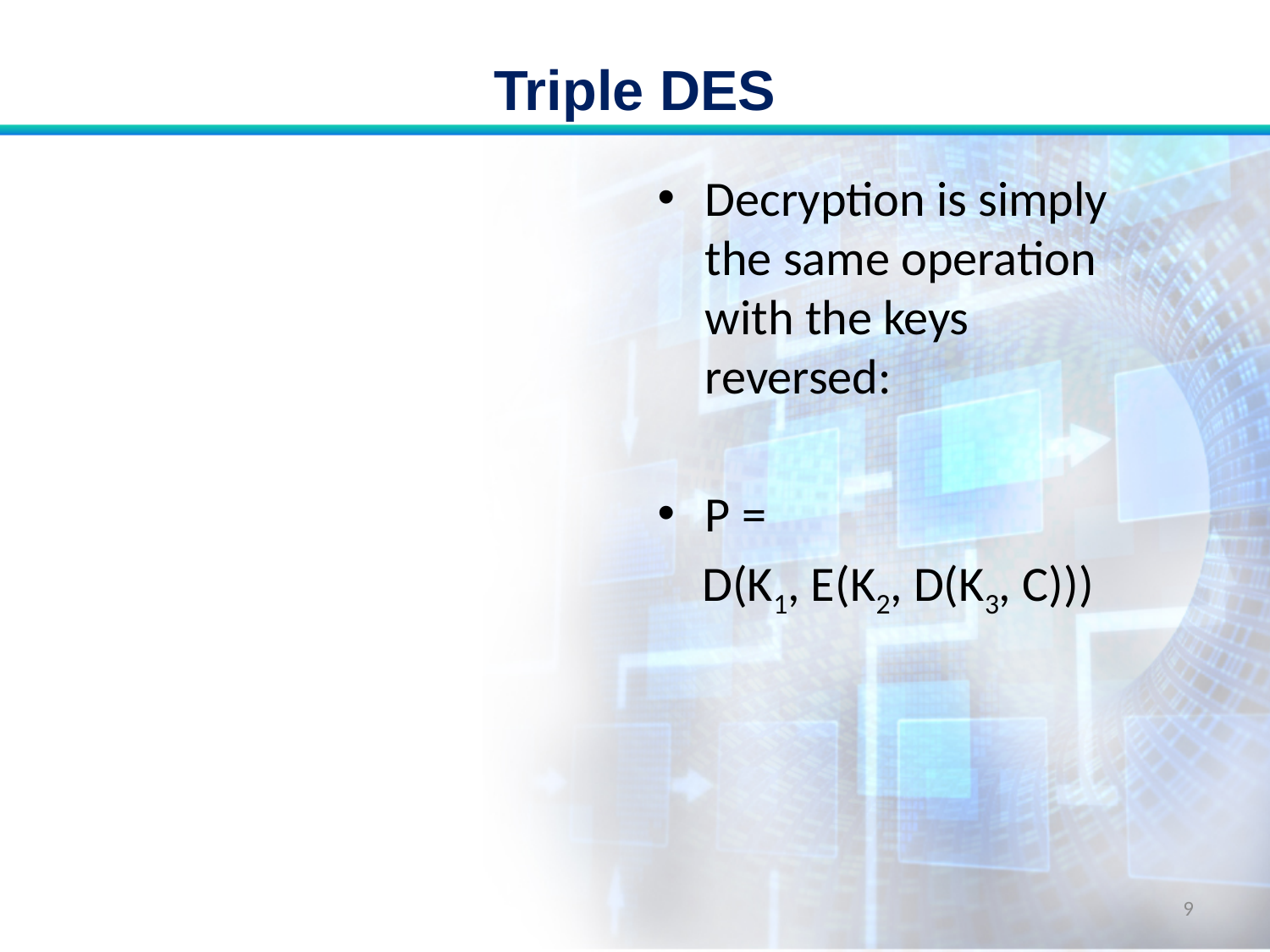

# Triple DES
Decryption is simply the same operation with the keys reversed:

P =
    D(K1, E(K2, D(K3, C)))
9